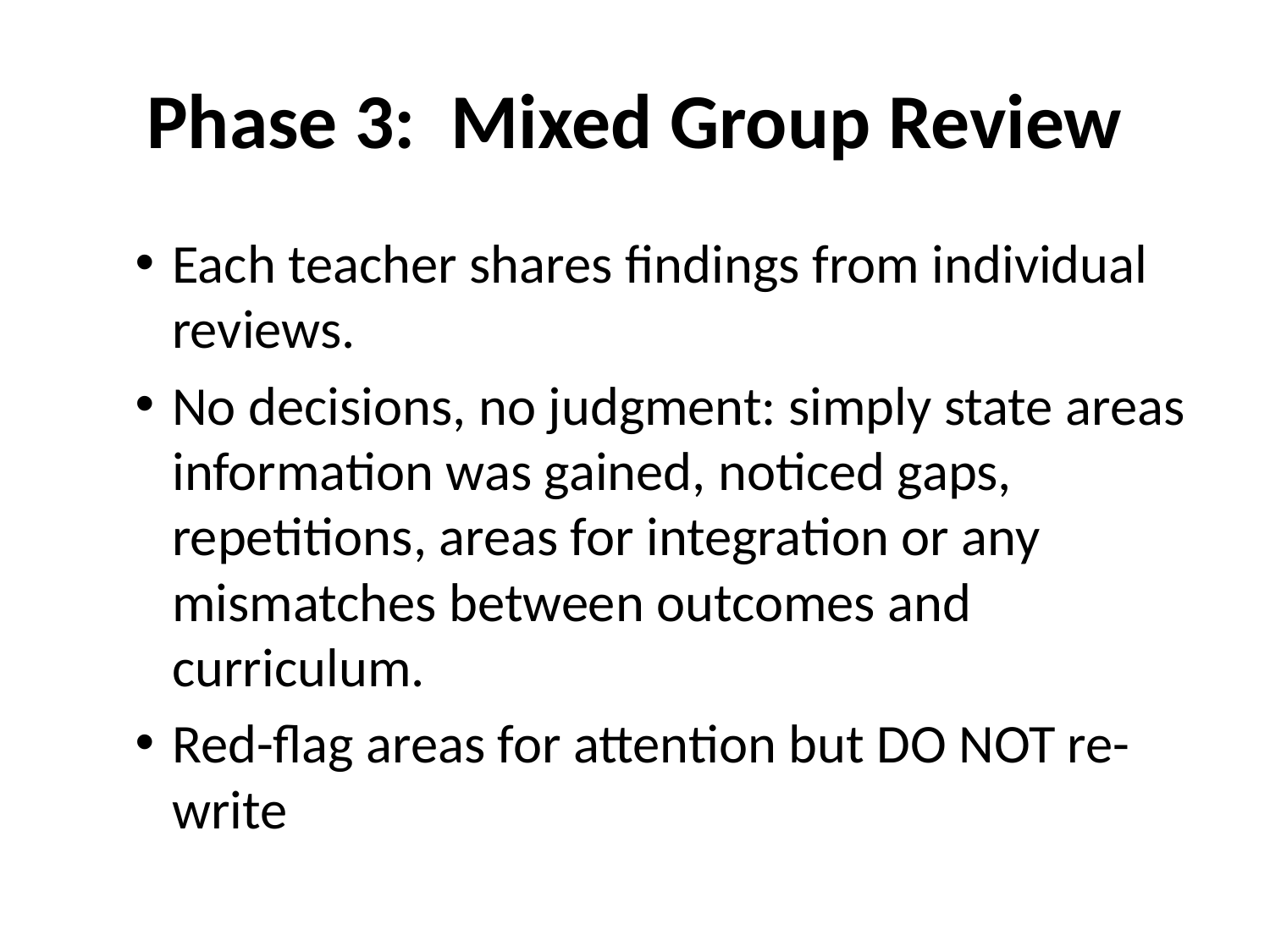

# Phase 3:  Mixed Group Review
Each teacher shares findings from individual reviews.
No decisions, no judgment: simply state areas information was gained, noticed gaps, repetitions, areas for integration or any mismatches between outcomes and curriculum.
Red-flag areas for attention but DO NOT re-write